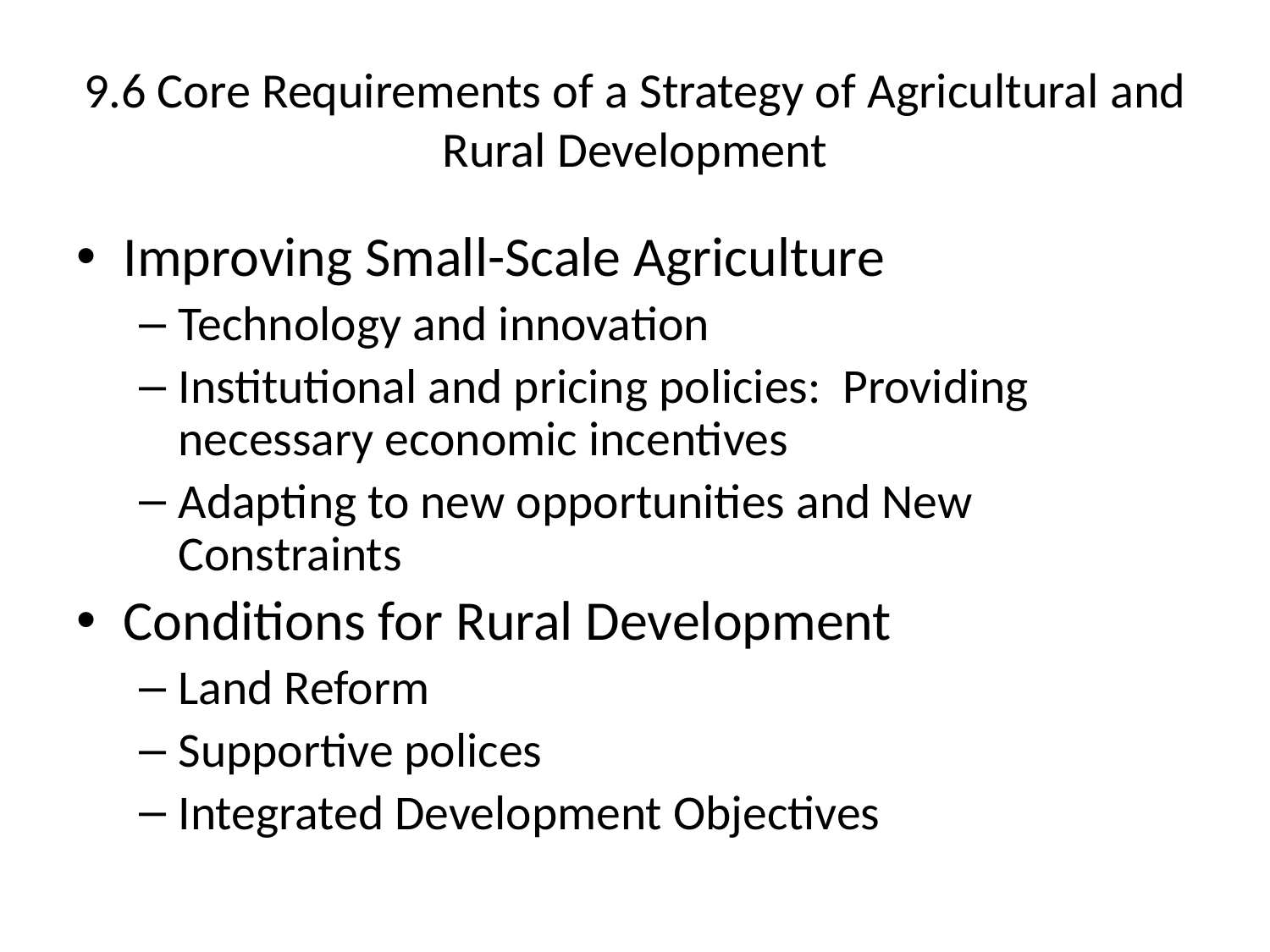

9.6 Core Requirements of a Strategy of Agricultural and Rural Development
Improving Small-Scale Agriculture
Technology and innovation
Institutional and pricing policies:  Providing necessary economic incentives
Adapting to new opportunities and New Constraints
Conditions for Rural Development
Land Reform
Supportive polices
Integrated Development Objectives